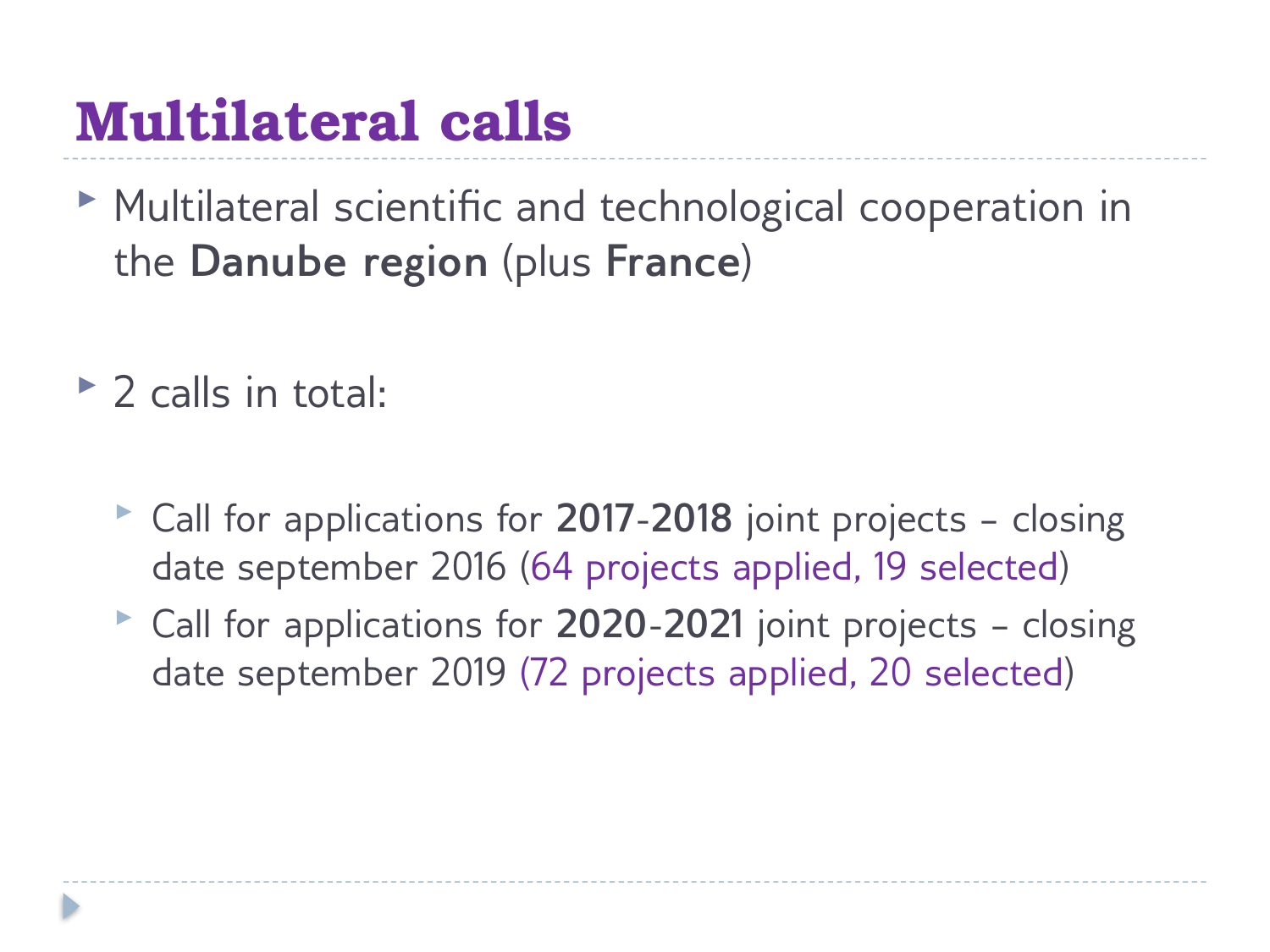

# Multilateral calls
Multilateral scientific and technological cooperation in the Danube region (plus France)

2 calls in total:

Call for applications for 2017-2018 joint projects – closing date september 2016 (64 projects applied, 19 selected)
Call for applications for 2020-2021 joint projects – closing date september 2019 (72 projects applied, 20 selected)